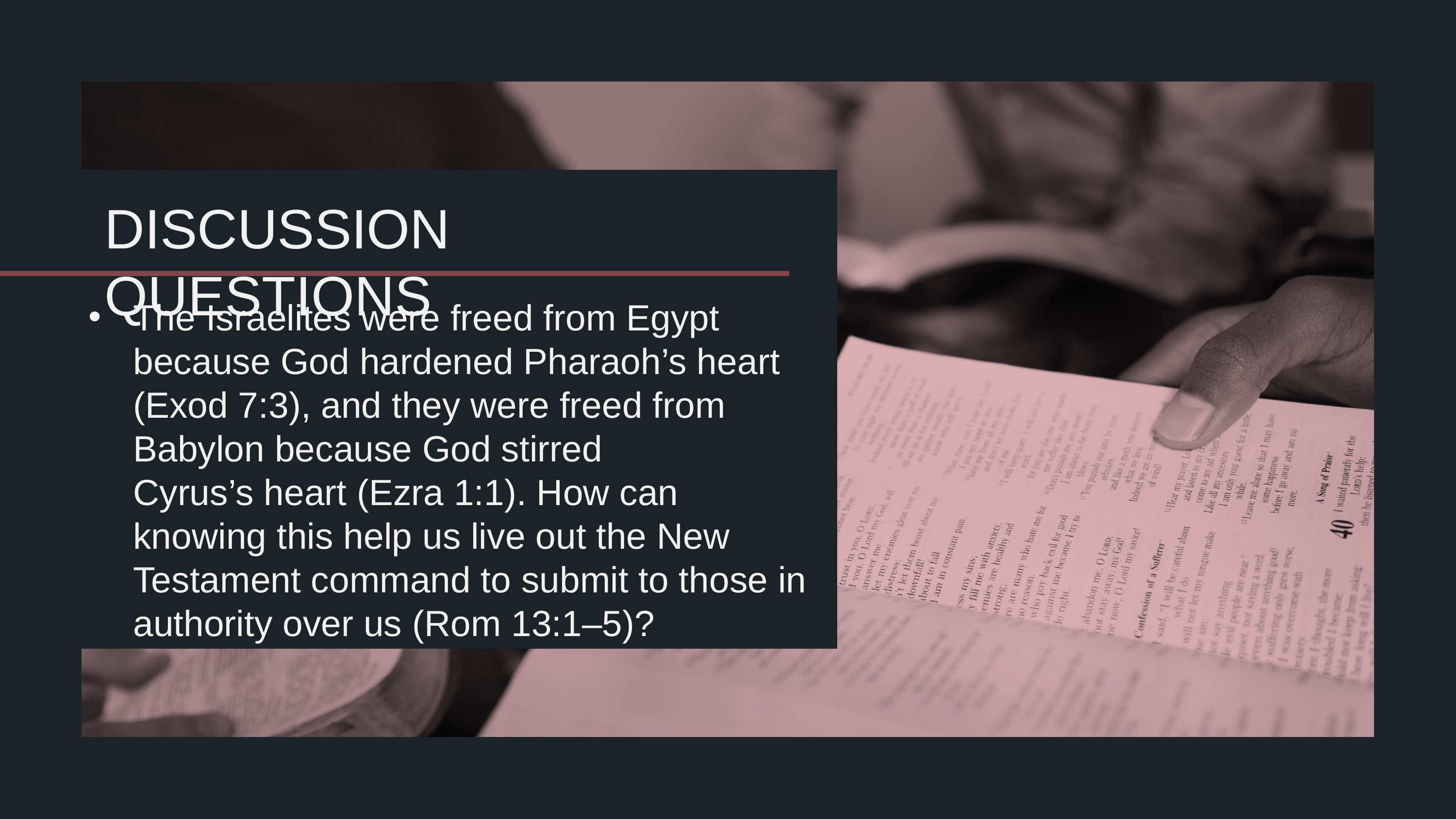

The Israelites were freed from Egypt because God hardened Pharaoh’s heart (Exod 7:3), and they were freed from Babylon because God stirred Cyrus’s heart (Ezra 1:1). How can knowing this help us live out the New Testament command to submit to those in authority over us (Rom 13:1–5)?